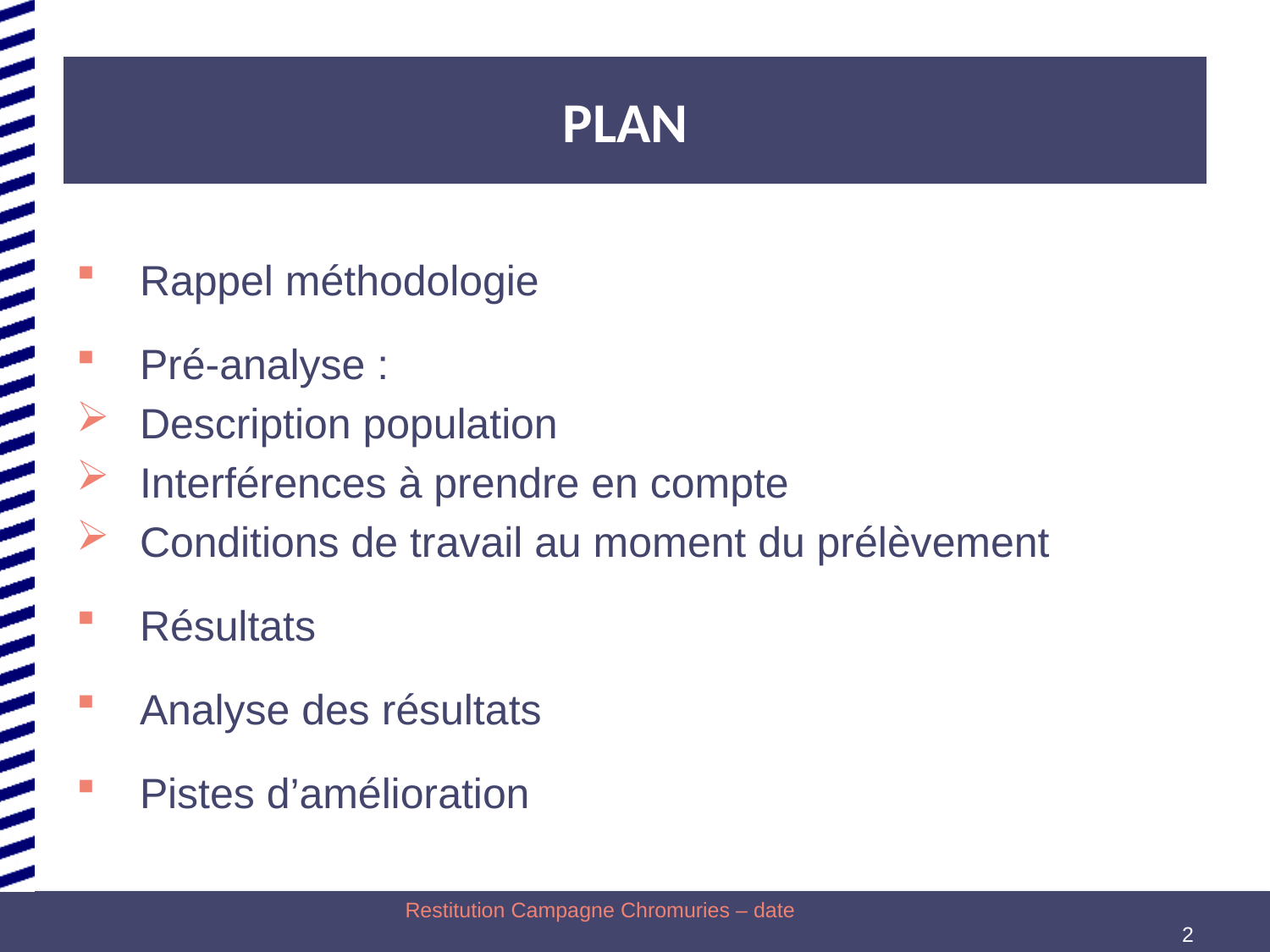

# PLAN
Rappel méthodologie

Pré-analyse :
Description population
Interférences à prendre en compte
Conditions de travail au moment du prélèvement

Résultats

Analyse des résultats

Pistes d’amélioration
Restitution Campagne Chromuries – date
2